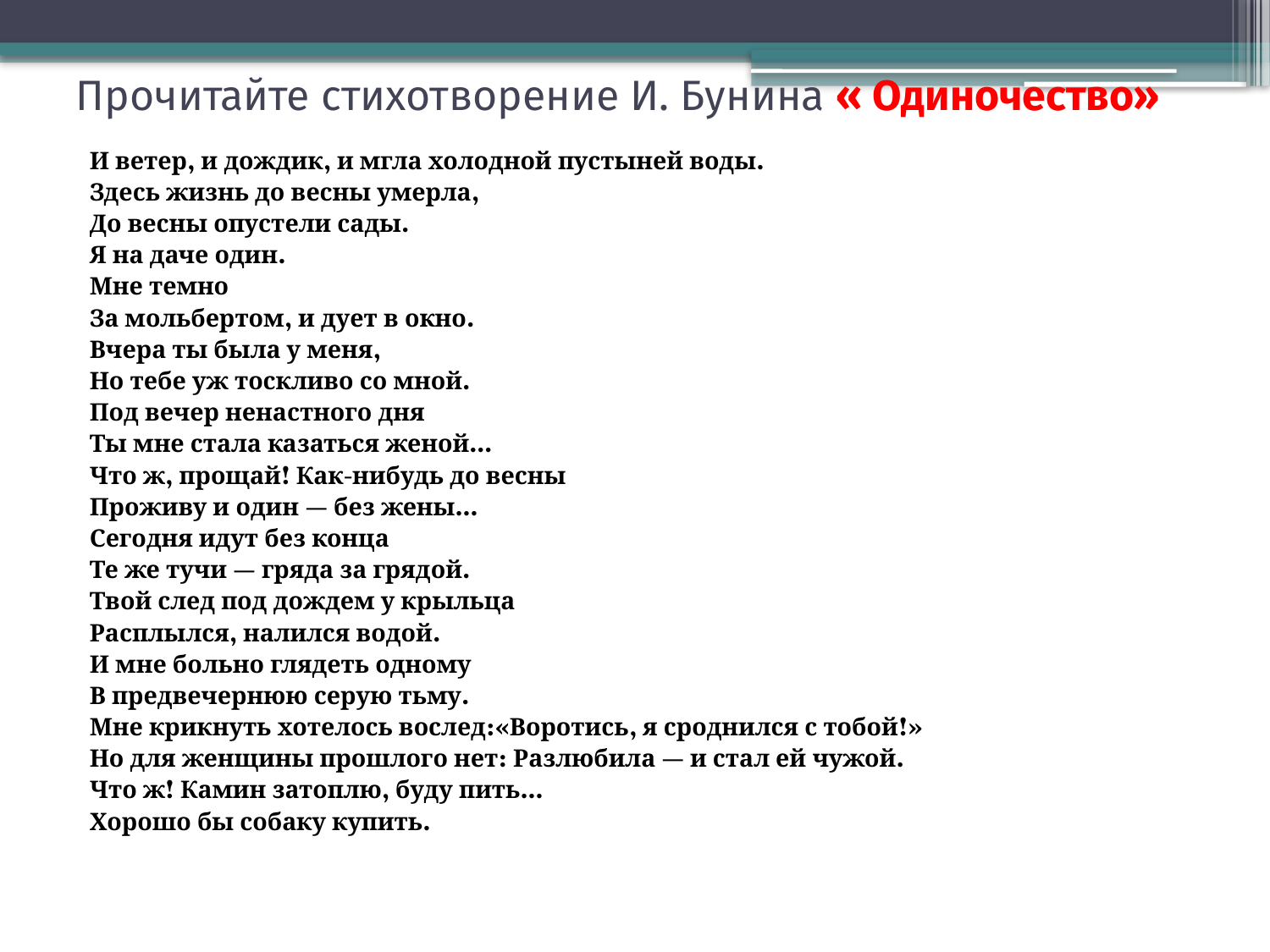

# Прочитайте стихотворение И. Бунина « Одиночество»
И ветер, и дождик, и мгла холодной пустыней воды.
Здесь жизнь до весны умерла,
До весны опустели сады.
Я на даче один.
Мне темно
За мольбертом, и дует в окно.
Вчера ты была у меня,
Но тебе уж тоскливо со мной.
Под вечер ненастного дня
Ты мне стала казаться женой…
Что ж, прощай! Как-нибудь до весны
Проживу и один — без жены…
Сегодня идут без конца
Те же тучи — гряда за грядой.
Твой след под дождем у крыльца
Расплылся, налился водой.
И мне больно глядеть одному
В предвечернюю серую тьму.
Мне крикнуть хотелось вослед:«Воротись, я сроднился с тобой!»
Но для женщины прошлого нет: Разлюбила — и стал ей чужой.
Что ж! Камин затоплю, буду пить…
Хорошо бы собаку купить.